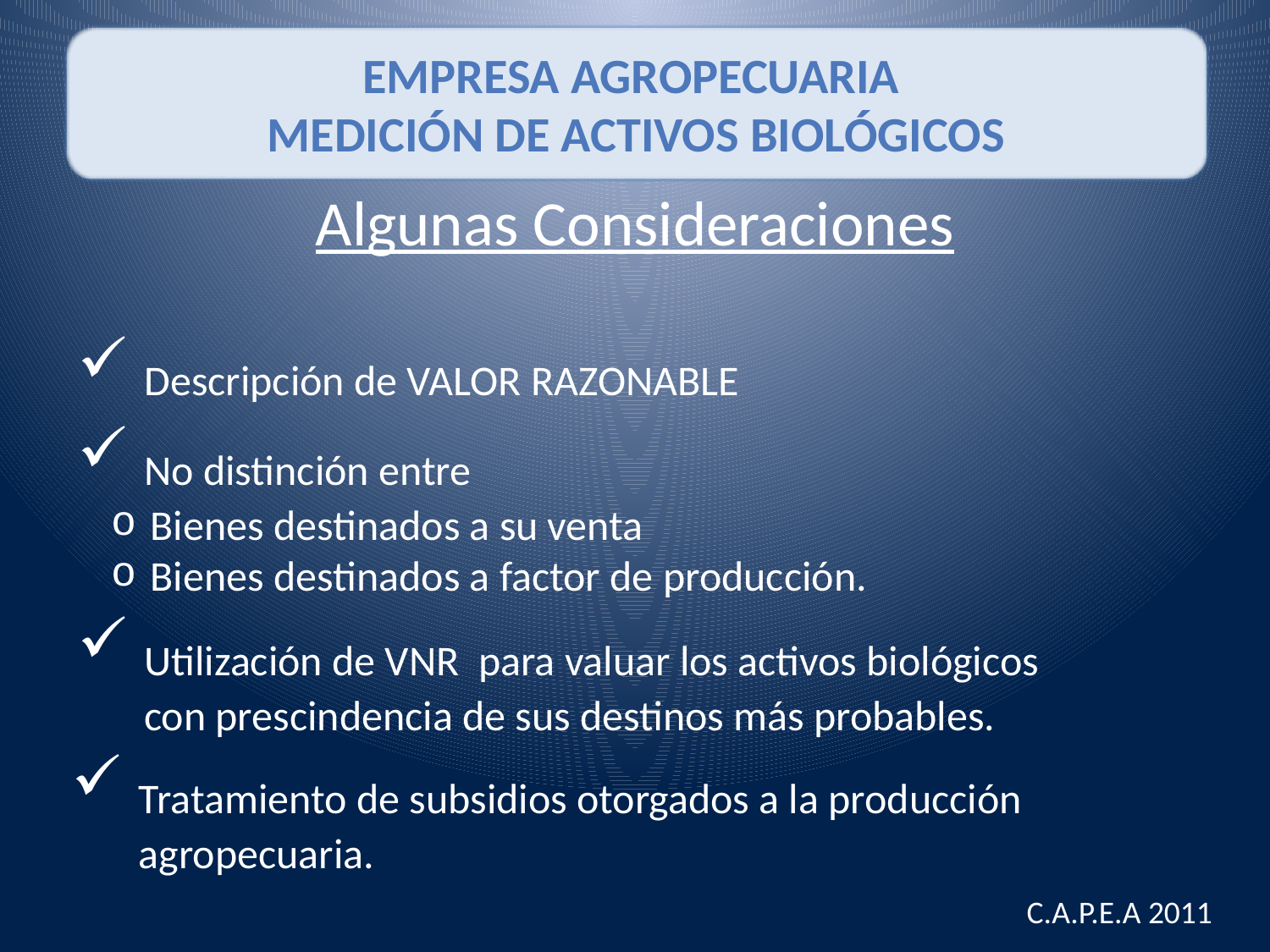

Empresa Agropecuaria
Medición de Activos Biológicos
Algunas Consideraciones

 Descripción de VALOR RAZONABLE
 No distinción entre
 Bienes destinados a su venta
 Bienes destinados a factor de producción.
 Utilización de VNR  para valuar los activos biológicos
       con prescindencia de sus destinos más probables.
 Tratamiento de subsidios otorgados a la producción
       agropecuaria.
C.A.P.E.A 2011